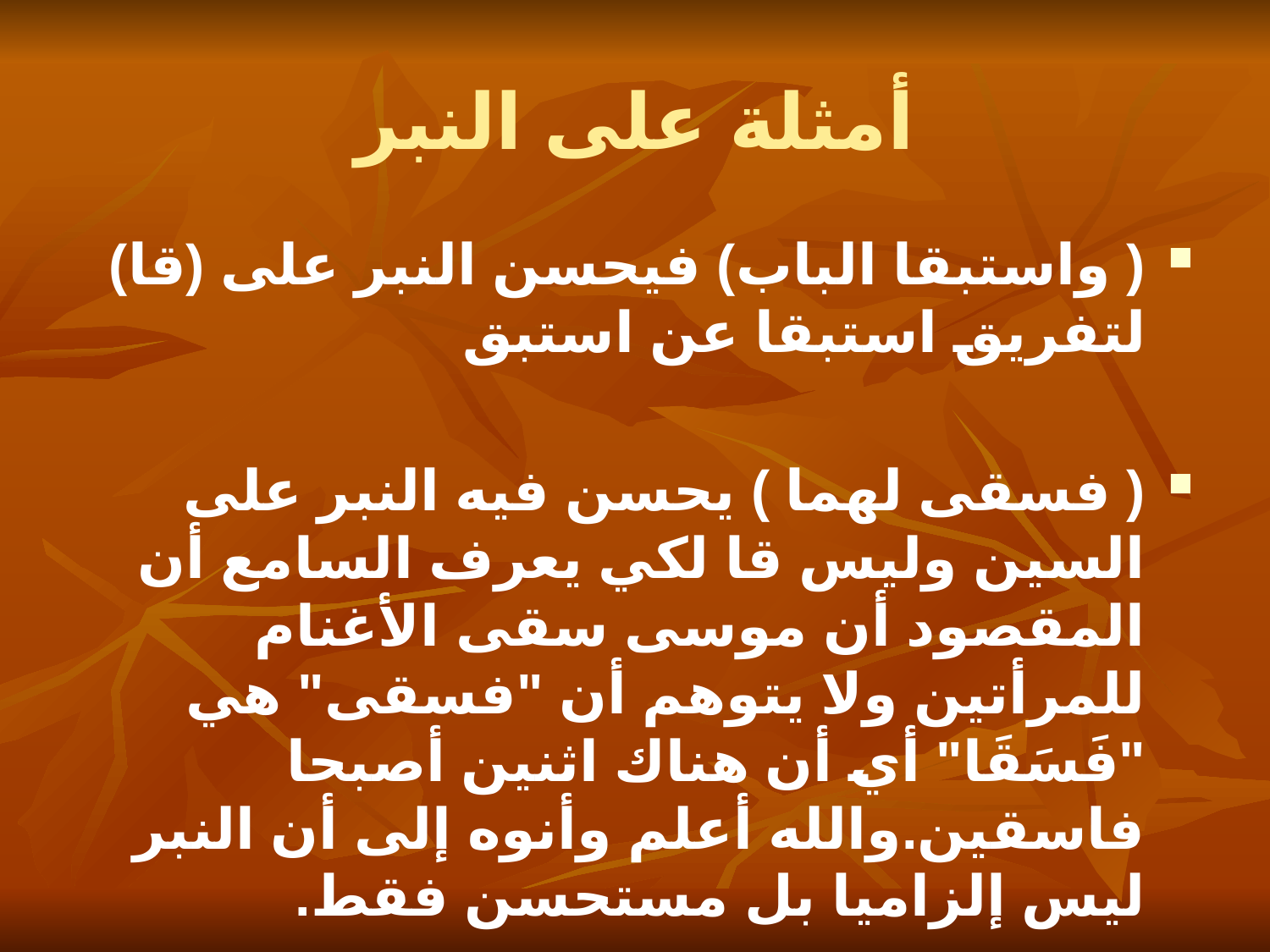

# أمثلة على النبر
( واستبقا الباب) فيحسن النبر على (قا) لتفريق استبقا عن استبق

( فسقى لهما ) يحسن فيه النبر على السين وليس قا لكي يعرف السامع أن المقصود أن موسى سقى الأغنام للمرأتين ولا يتوهم أن "فسقى" هي "فَسَقَا" أي أن هناك اثنين أصبحا فاسقين.والله أعلم وأنوه إلى أن النبر ليس إلزاميا بل مستحسن فقط.